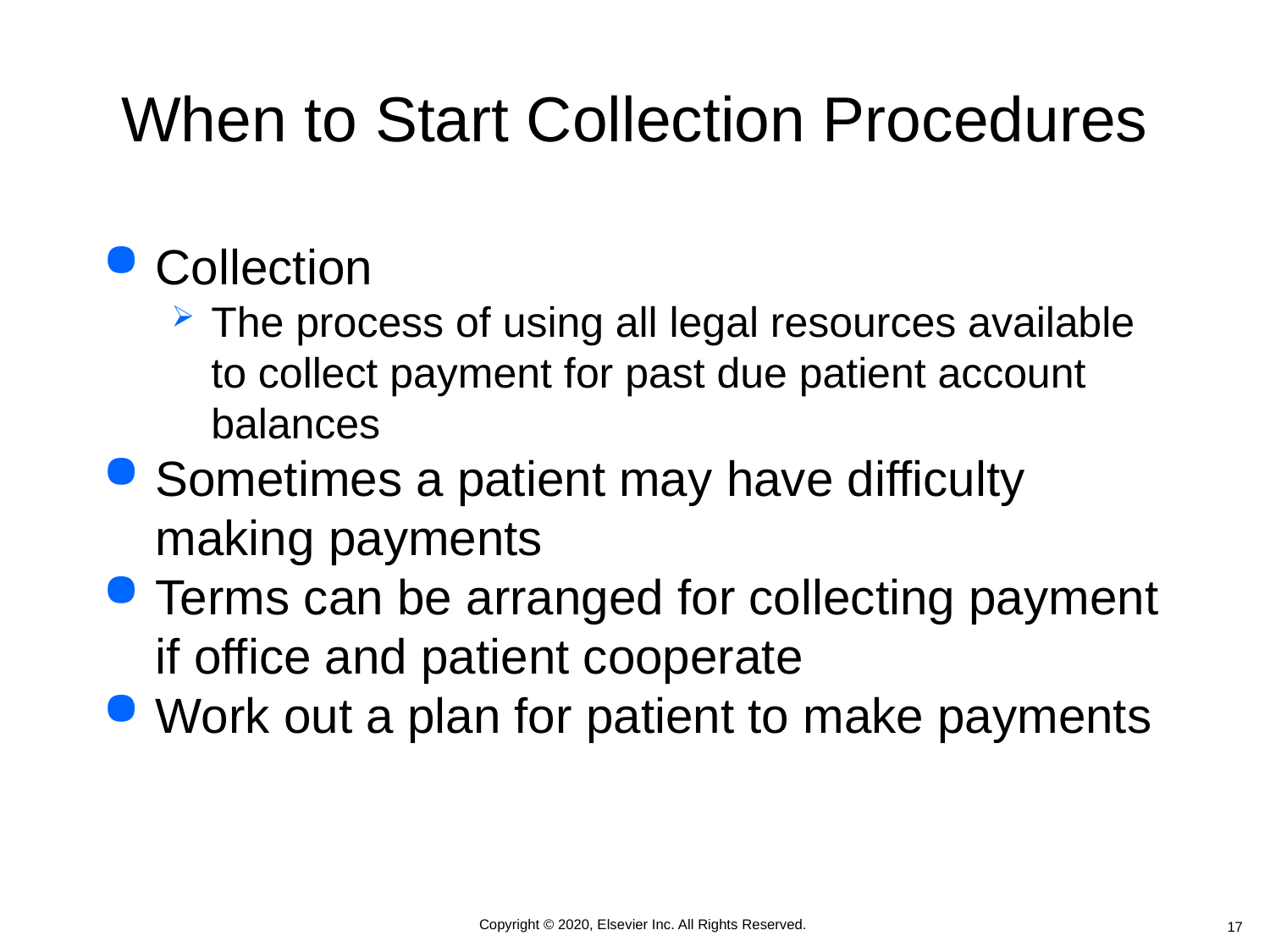

# When to Start Collection Procedures
Collection
The process of using all legal resources available to collect payment for past due patient account balances
Sometimes a patient may have difficulty making payments
Terms can be arranged for collecting payment if office and patient cooperate
Work out a plan for patient to make payments